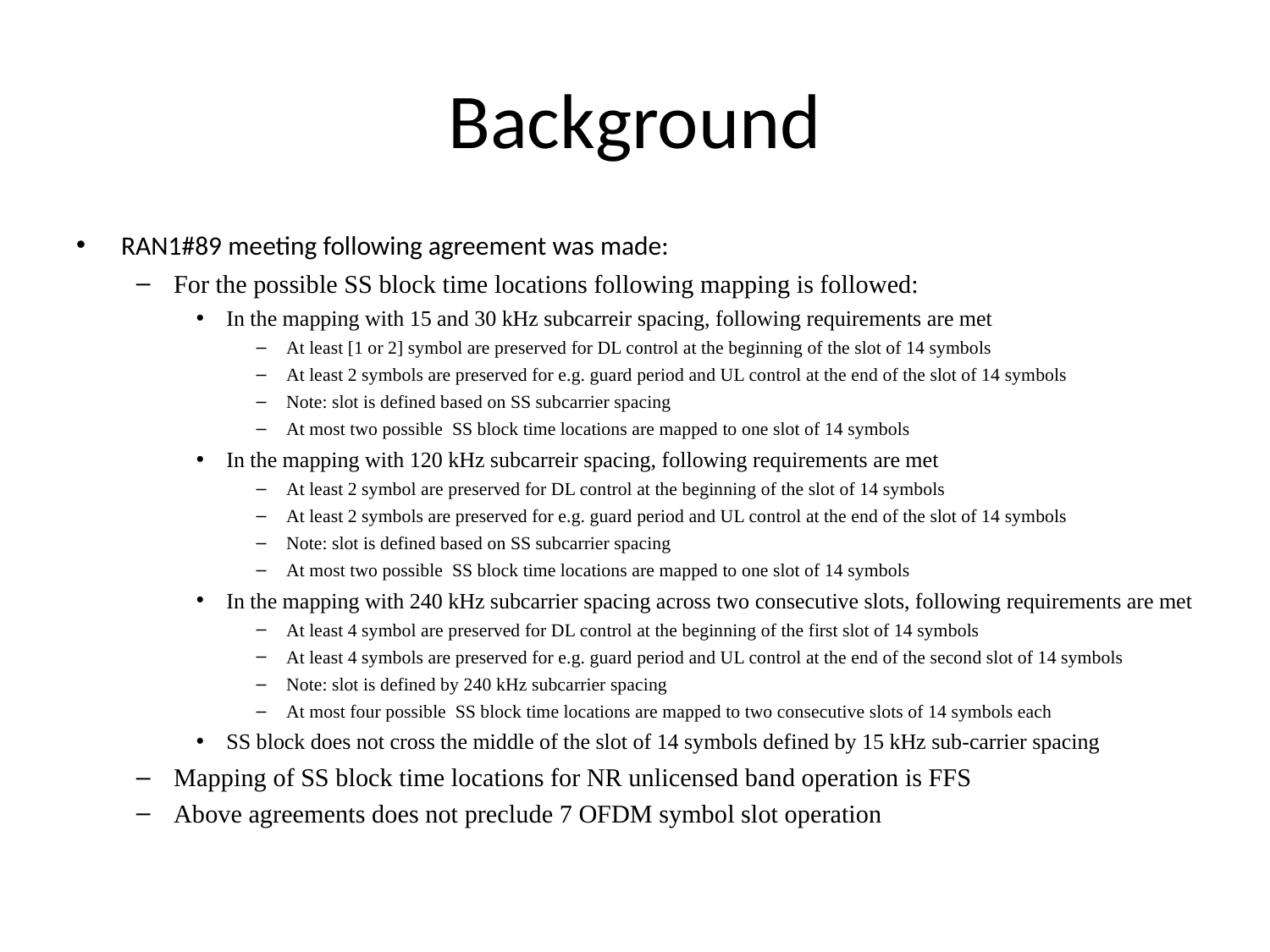

# Background
RAN1#89 meeting following agreement was made:
For the possible SS block time locations following mapping is followed:
In the mapping with 15 and 30 kHz subcarreir spacing, following requirements are met
At least [1 or 2] symbol are preserved for DL control at the beginning of the slot of 14 symbols
At least 2 symbols are preserved for e.g. guard period and UL control at the end of the slot of 14 symbols
Note: slot is defined based on SS subcarrier spacing
At most two possible  SS block time locations are mapped to one slot of 14 symbols
In the mapping with 120 kHz subcarreir spacing, following requirements are met
At least 2 symbol are preserved for DL control at the beginning of the slot of 14 symbols
At least 2 symbols are preserved for e.g. guard period and UL control at the end of the slot of 14 symbols
Note: slot is defined based on SS subcarrier spacing
At most two possible  SS block time locations are mapped to one slot of 14 symbols
In the mapping with 240 kHz subcarrier spacing across two consecutive slots, following requirements are met
At least 4 symbol are preserved for DL control at the beginning of the first slot of 14 symbols
At least 4 symbols are preserved for e.g. guard period and UL control at the end of the second slot of 14 symbols
Note: slot is defined by 240 kHz subcarrier spacing
At most four possible  SS block time locations are mapped to two consecutive slots of 14 symbols each
SS block does not cross the middle of the slot of 14 symbols defined by 15 kHz sub-carrier spacing
Mapping of SS block time locations for NR unlicensed band operation is FFS
Above agreements does not preclude 7 OFDM symbol slot operation